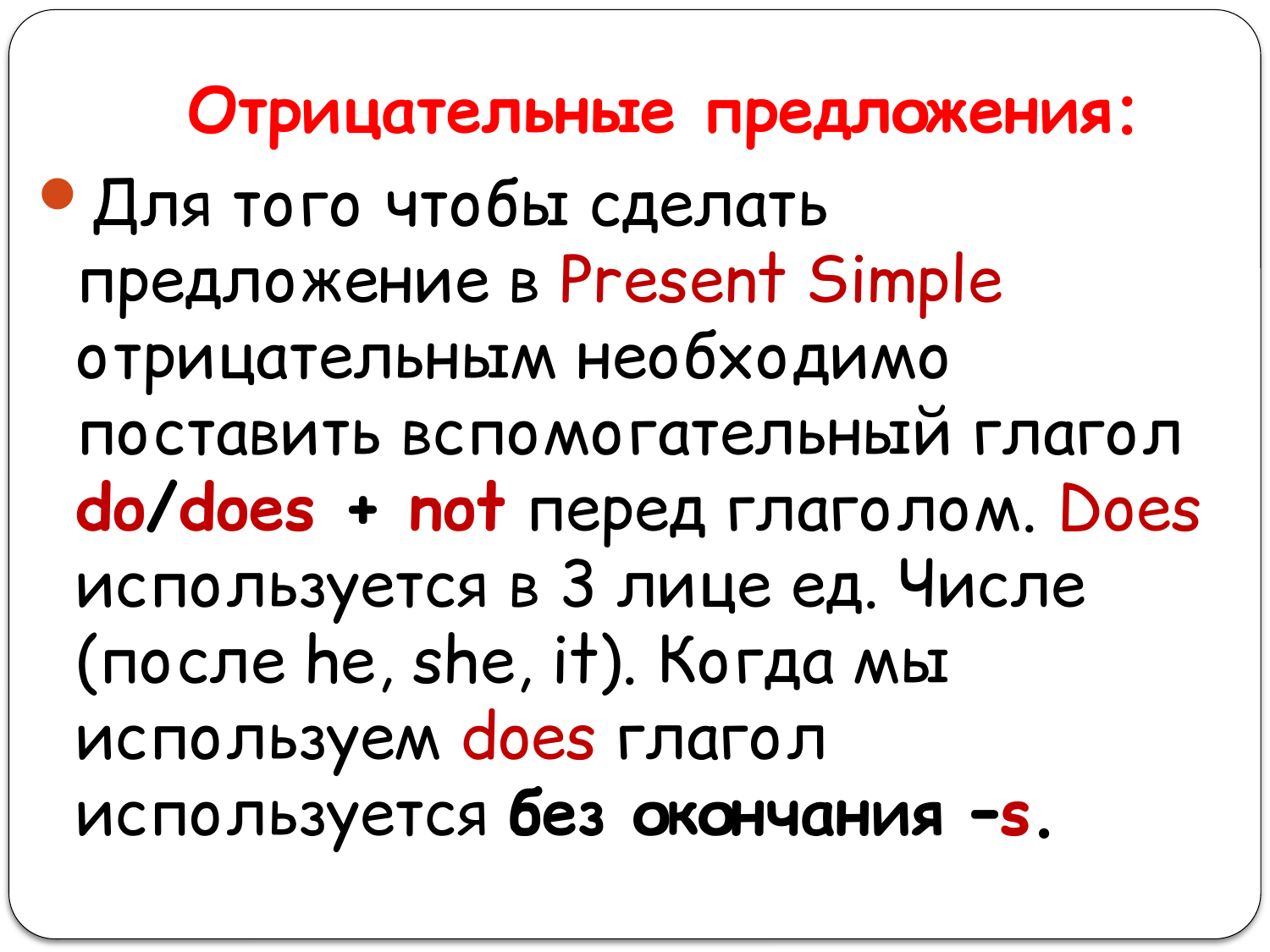

# Отрицательные предложения:
Для того чтобы сделать предложение в Present Simple отрицательным необходимо поставить вспомогательный глагол do/does + not перед глаголом. Does используется в 3 лице ед. Числе (после he, she, it). Когда мы используем does глагол используется без окончания –s.